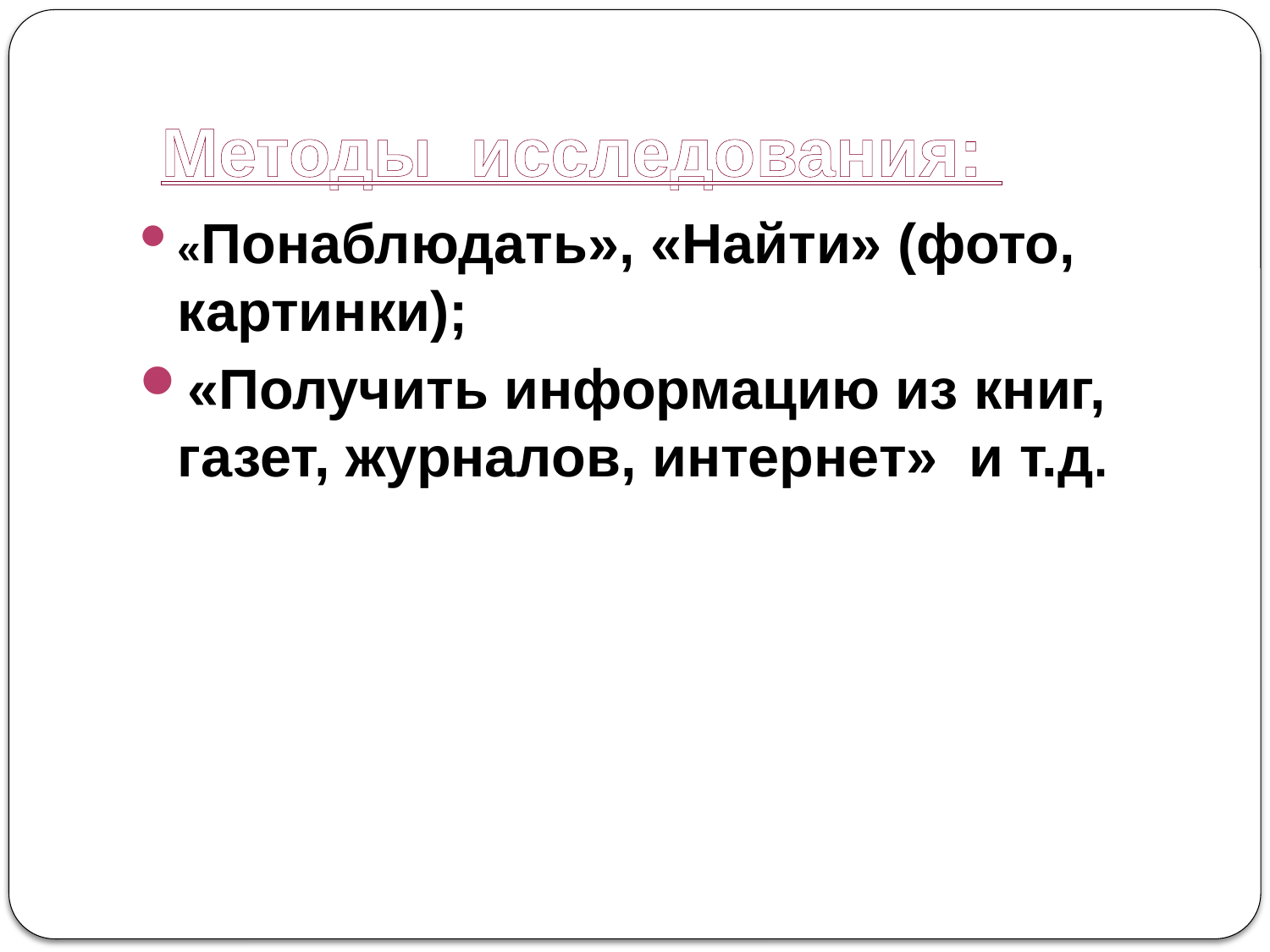

# Методы  исследования:
«Понаблюдать», «Найти» (фото, картинки);
«Получить информацию из книг, газет, журналов, интернет»  и т.д.